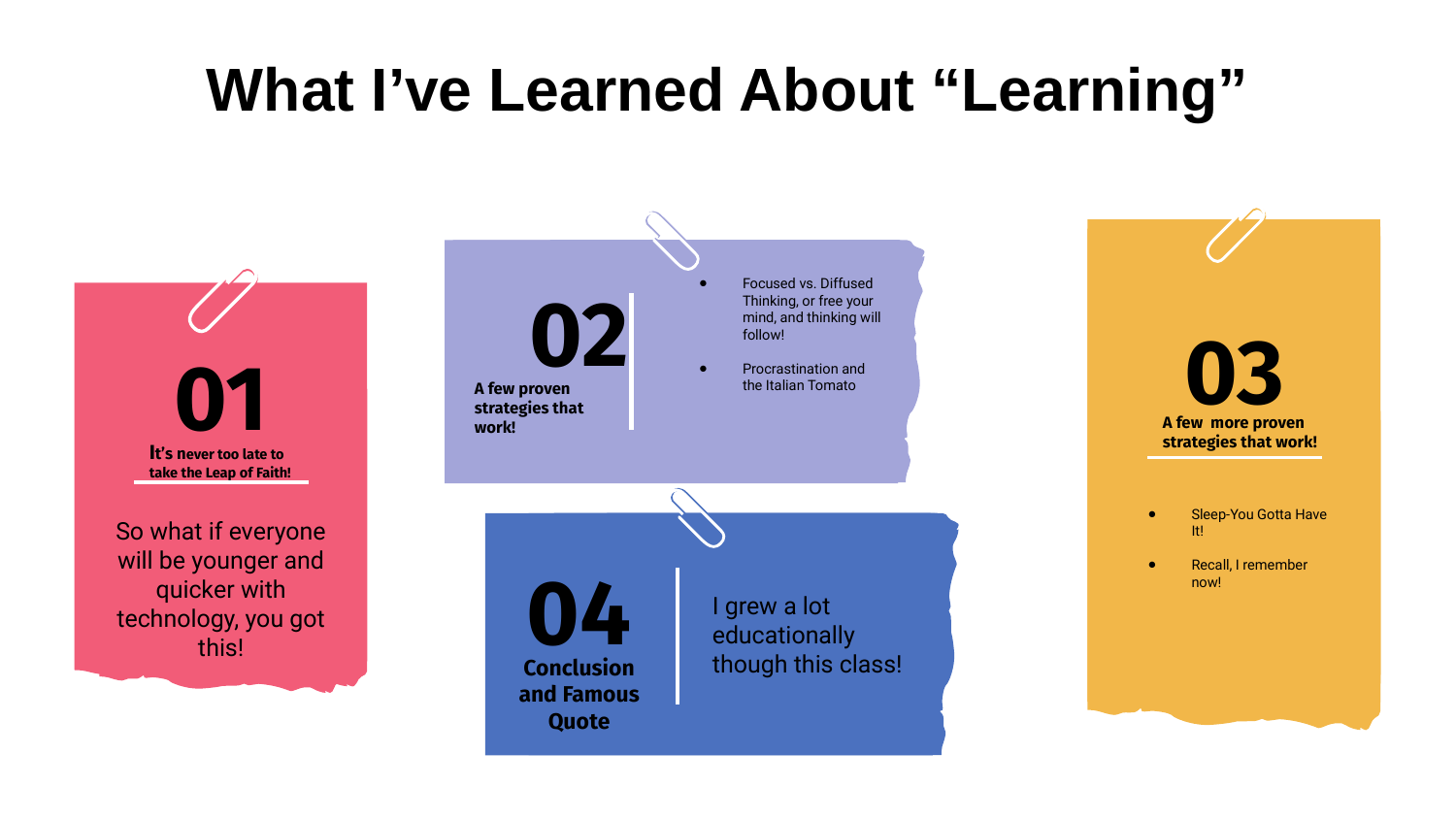

# What I’ve Learned About “Learning”

Focused vs. Diffused Thinking, or free your mind, and thinking will follow!

Procrastination and the Italian Tomato

02
A few proven strategies that work!
03
A few  more proven strategies that work!

Sleep-You Gotta Have It!

Recall, I remember now!

01
It’s never too late to take the Leap of Faith!

So what if everyone will be younger and quicker with technology, you got this!

04
Conclusion and Famous Quote
I grew a lot educationally though this class!